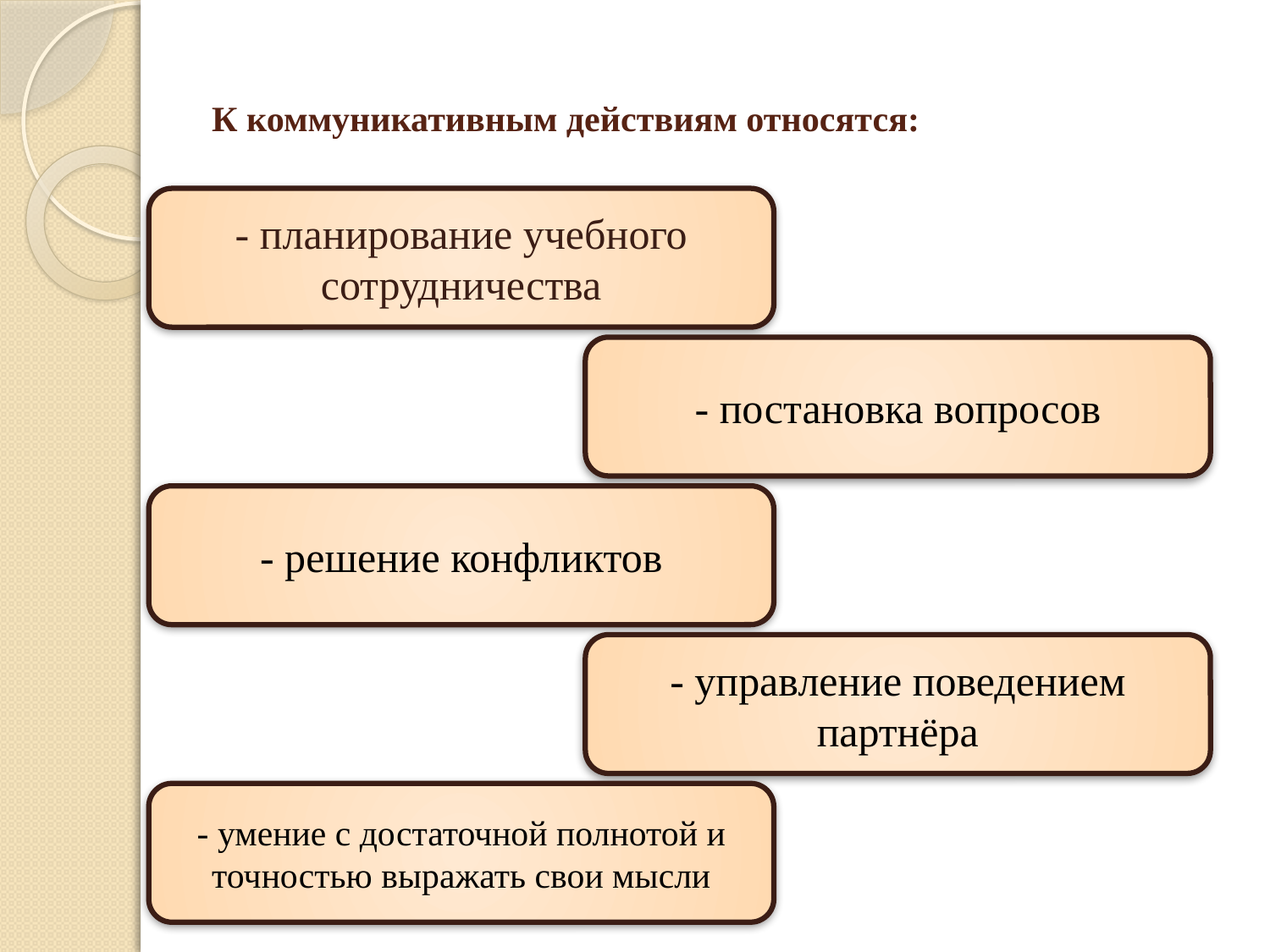

# К коммуникативным действиям относятся:
- планирование учебного сотрудничества
- постановка вопросов
- решение конфликтов
- управление поведением партнёра
- умение с достаточной полнотой и точностью выражать свои мысли